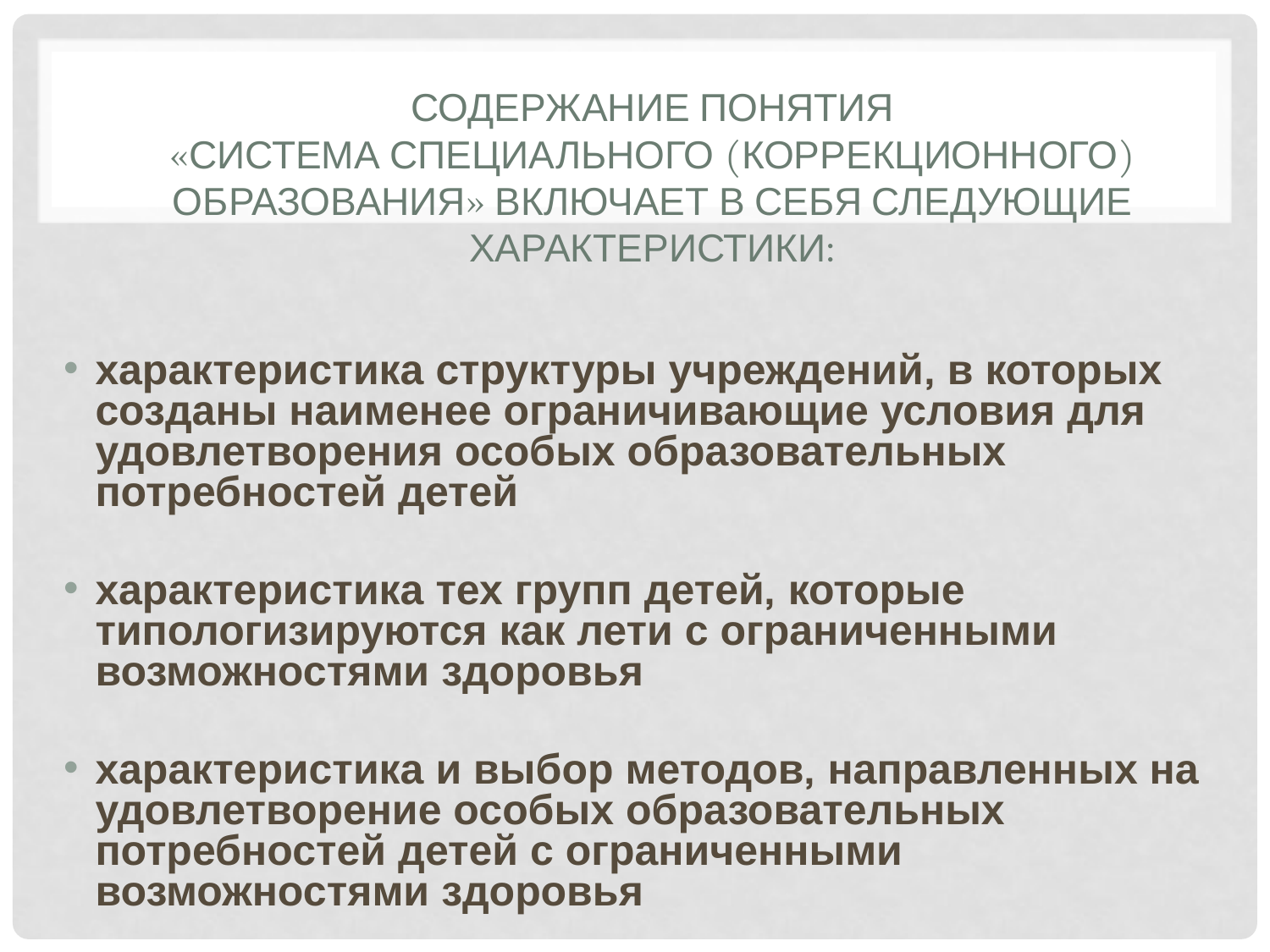

# Содержание понятия «система специального (коррекционного) образования» включает в себя следующие характеристики:
характеристика структуры учреждений, в которых созданы наименее ограничивающие условия для удовлетворения особых образовательных потребностей детей

характеристика тех групп детей, которые типологизируются как лети с ограниченными возможностями здоровья

характеристика и выбор методов, направленных на удовлетворение особых образовательных потребностей детей с ограниченными возможностями здоровья